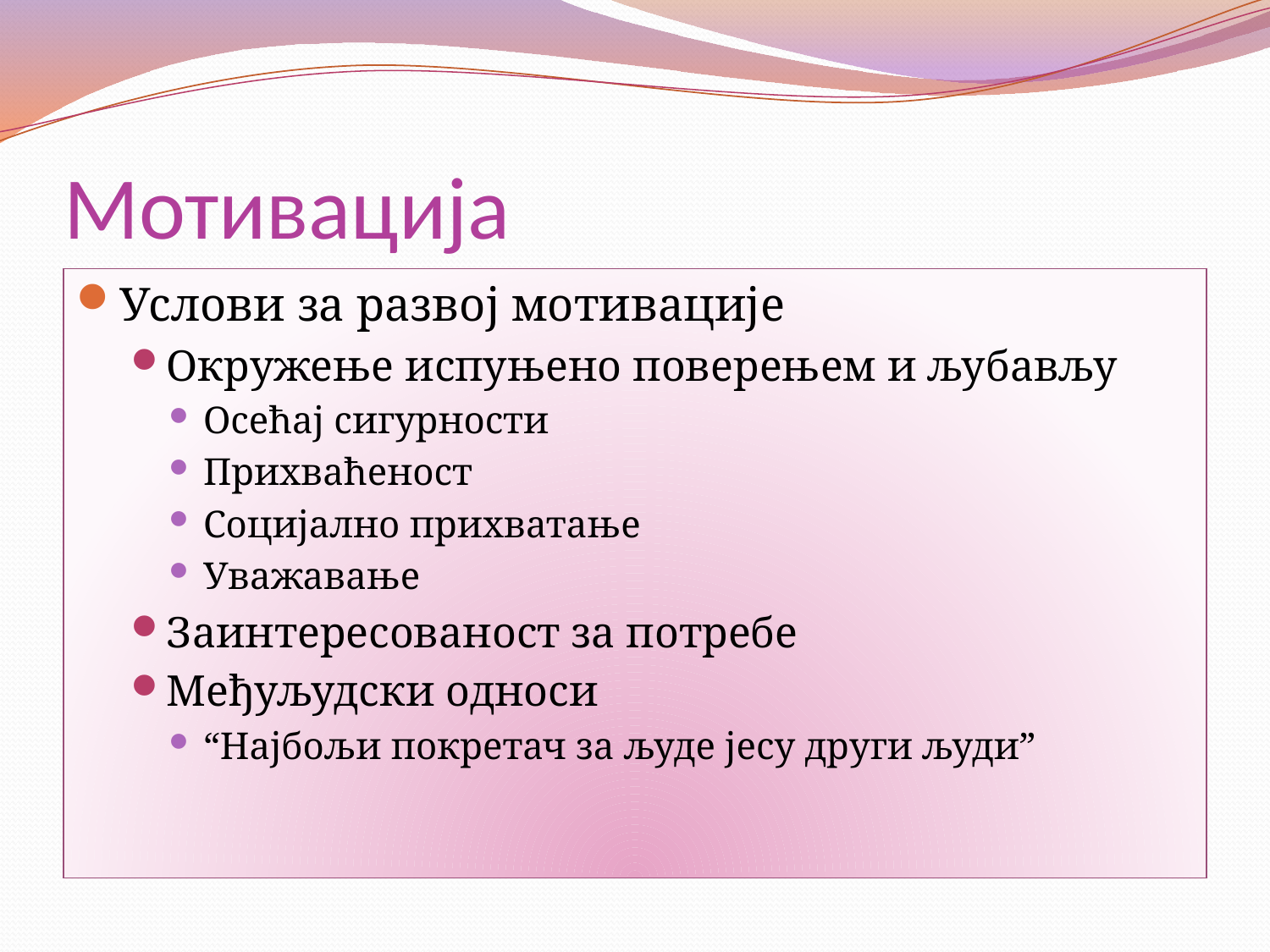

# Мотивација
Услови за развој мотивације
Окружење испуњено поверењем и љубављу
Осећај сигурности
Прихваћеност
Социјално прихватање
Уважавање
Заинтересованост за потребе
Међуљудски односи
“Најбољи покретач за људе јесу други људи”